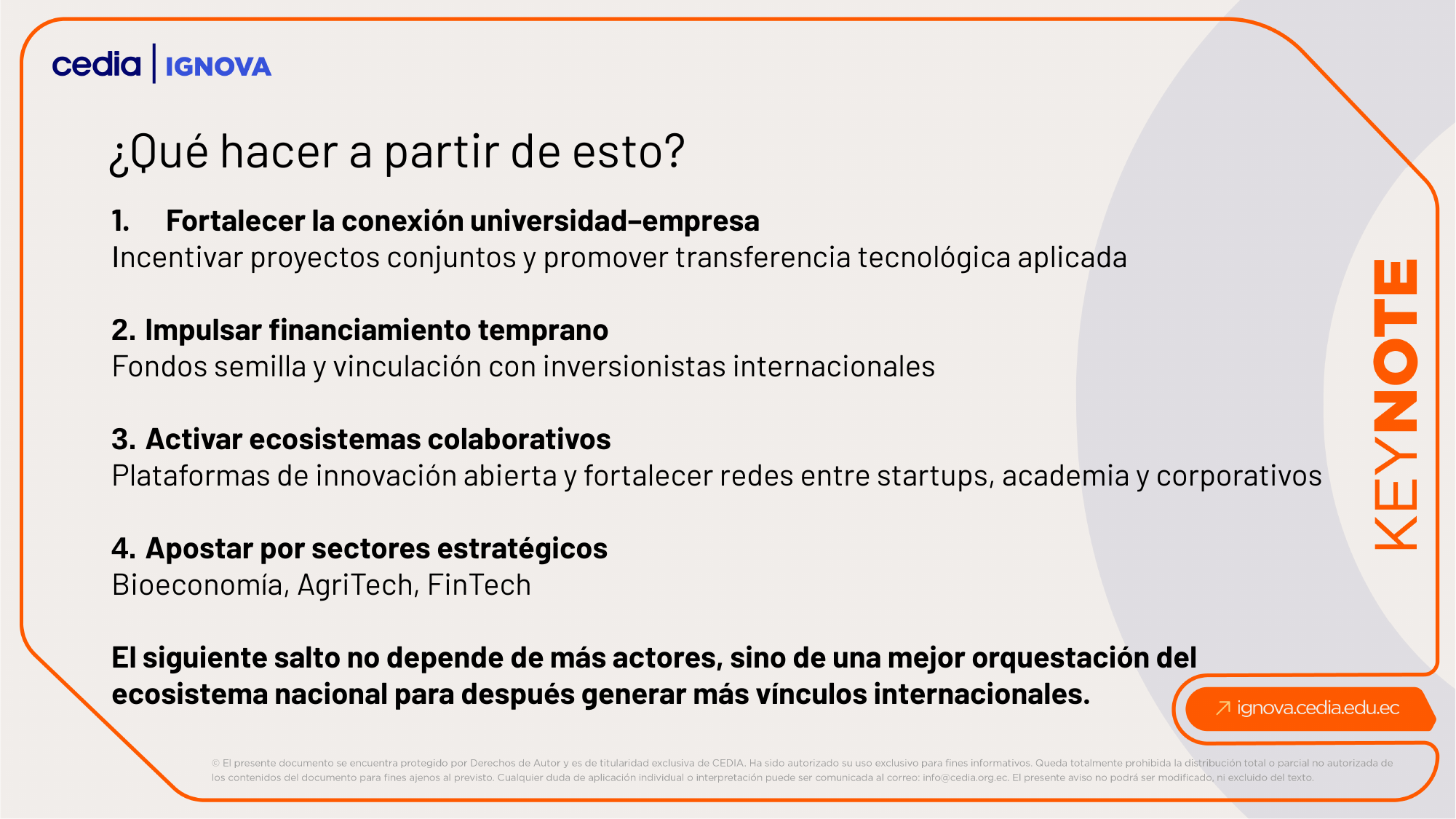

¿Qué hacer a partir de esto?
Fortalecer la conexión universidad–empresa
Incentivar proyectos conjuntos y promover transferencia tecnológica aplicada

2. Impulsar financiamiento temprano
Fondos semilla y vinculación con inversionistas internacionales

3. Activar ecosistemas colaborativos
Plataformas de innovación abierta y fortalecer redes entre startups, academia y corporativos

4. Apostar por sectores estratégicos
Bioeconomía, AgriTech, FinTech

El siguiente salto no depende de más actores, sino de una mejor orquestación del ecosistema nacional para después generar más vínculos internacionales.